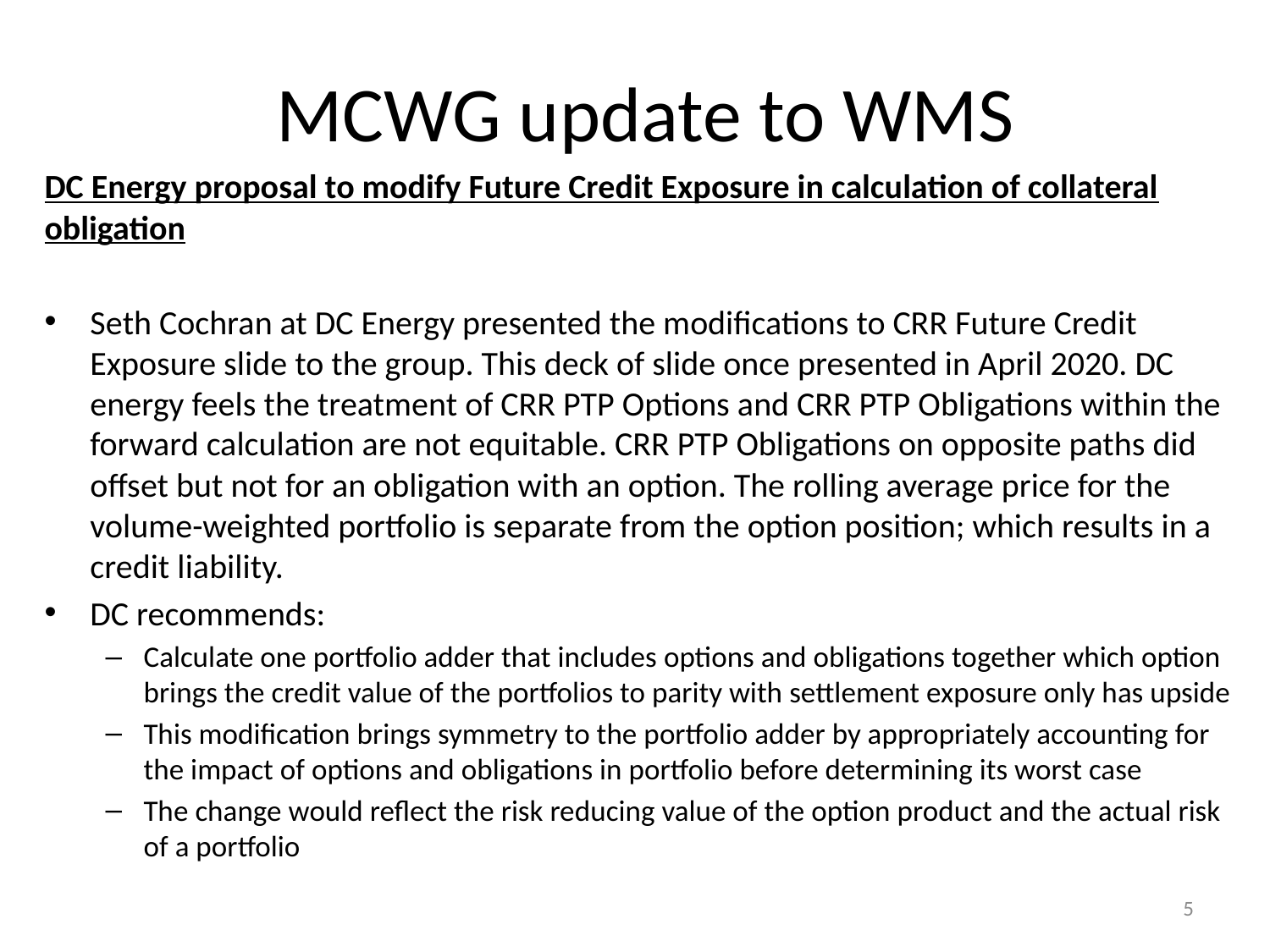

# MCWG update to WMS
DC Energy proposal to modify Future Credit Exposure in calculation of collateral obligation

Seth Cochran at DC Energy presented the modifications to CRR Future Credit Exposure slide to the group. This deck of slide once presented in April 2020. DC energy feels the treatment of CRR PTP Options and CRR PTP Obligations within the forward calculation are not equitable. CRR PTP Obligations on opposite paths did offset but not for an obligation with an option. The rolling average price for the volume-weighted portfolio is separate from the option position; which results in a credit liability.
DC recommends:
Calculate one portfolio adder that includes options and obligations together which option brings the credit value of the portfolios to parity with settlement exposure only has upside
This modification brings symmetry to the portfolio adder by appropriately accounting for the impact of options and obligations in portfolio before determining its worst case
The change would reflect the risk reducing value of the option product and the actual risk of a portfolio
5